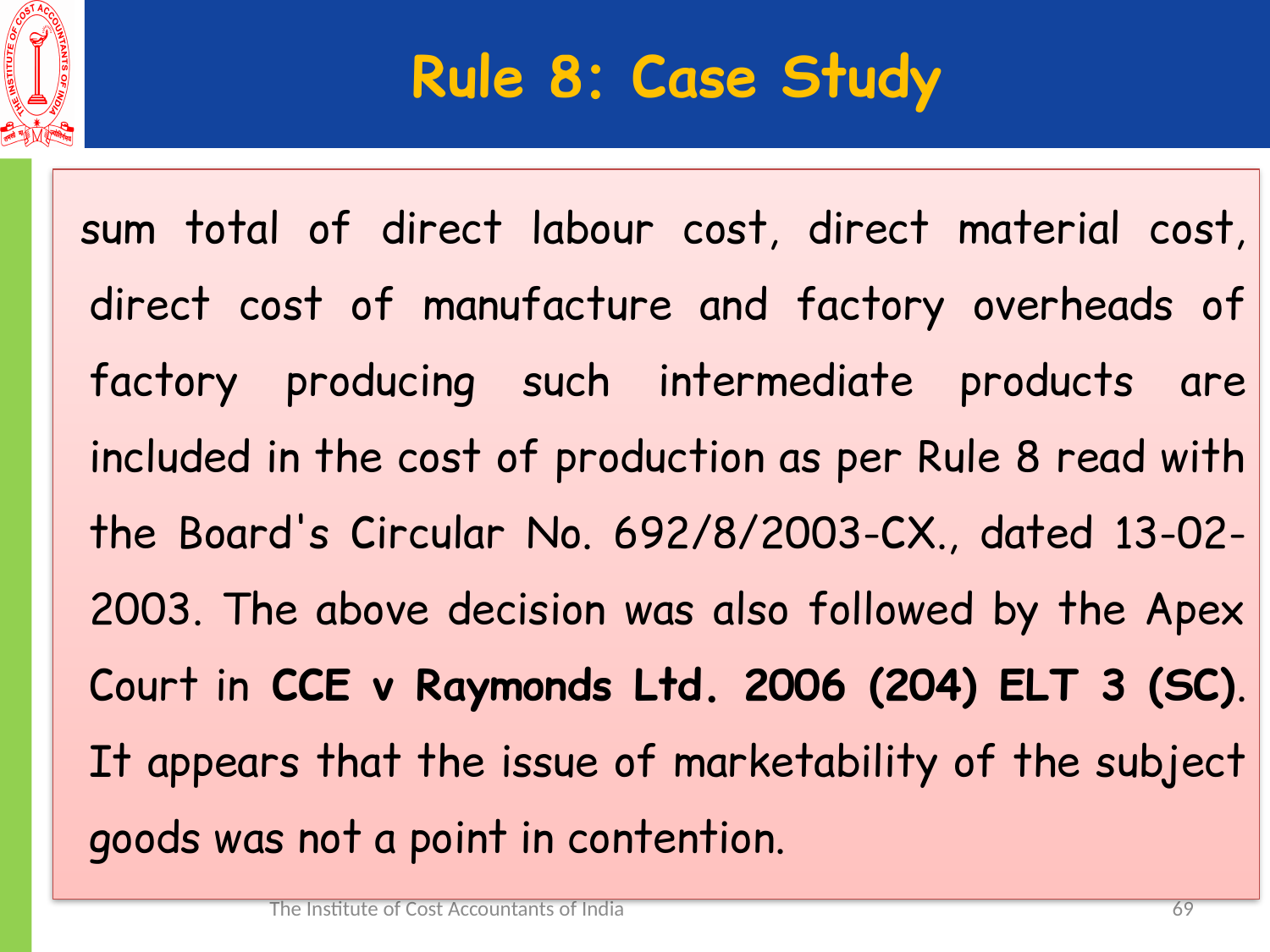

# Rule 8: Case Study
sum total of direct labour cost, direct material cost, direct cost of manufacture and factory overheads of factory producing such intermediate products are included in the cost of production as per Rule 8 read with the Board's Circular No. 692/8/2003-CX., dated 13-02-2003. The above decision was also followed by the Apex Court in CCE v Raymonds Ltd. 2006 (204) ELT 3 (SC). It appears that the issue of marketability of the subject goods was not a point in contention.
The Institute of Cost Accountants of India
69